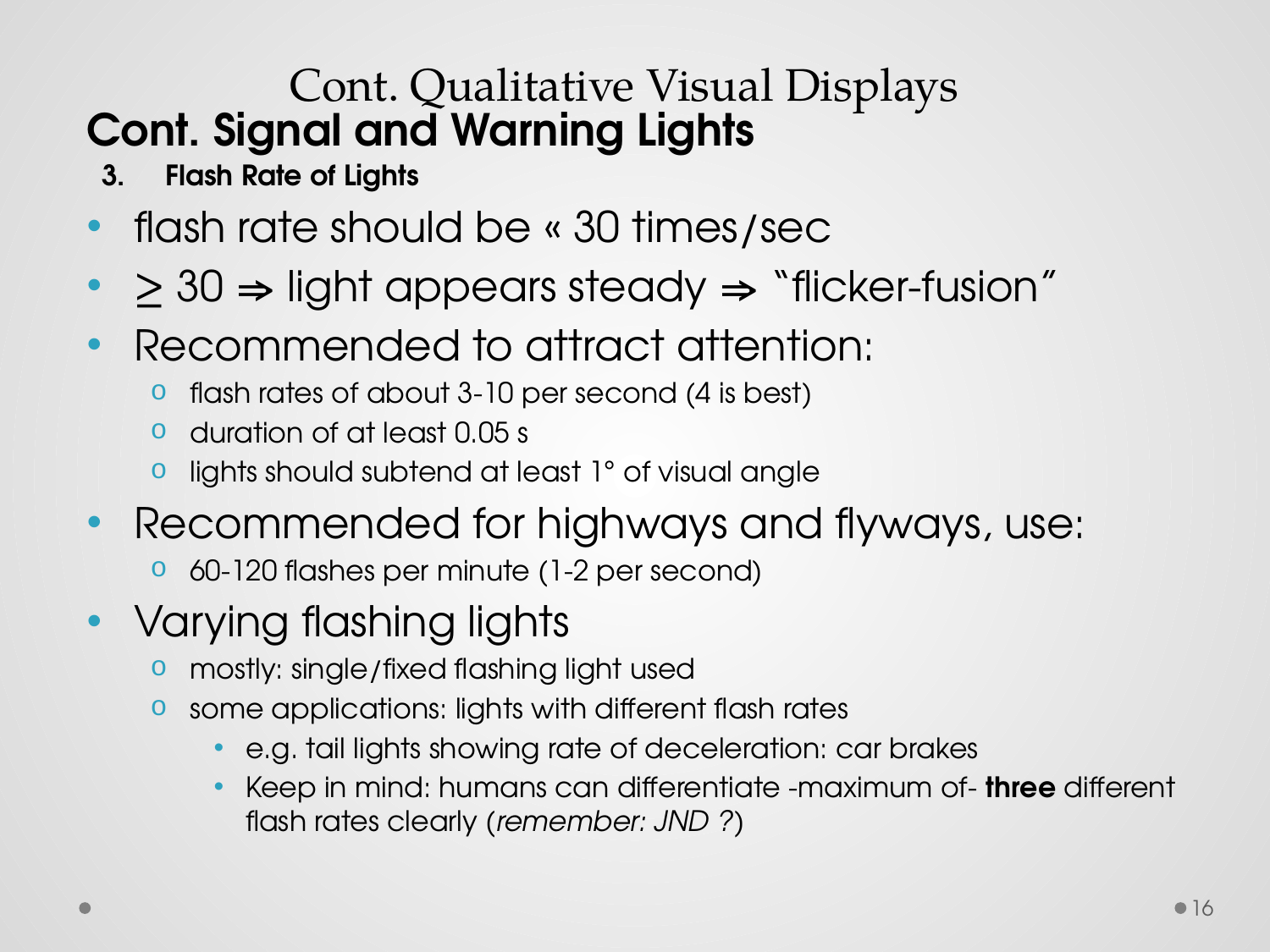

# Cont. Qualitative Visual Displays

Cont. Signal and Warning Lights
Flash Rate of Lights
flash rate should be « 30 times/sec
≥ 30 ⇒ light appears steady ⇒ “flicker-fusion”
Recommended to attract attention:
flash rates of about 3-10 per second (4 is best)
duration of at least 0.05 s
lights should subtend at least 1° of visual angle
Recommended for highways and flyways, use:
60-120 flashes per minute (1-2 per second)
Varying flashing lights
mostly: single/fixed flashing light used
some applications: lights with different flash rates
e.g. tail lights showing rate of deceleration: car brakes
Keep in mind: humans can differentiate -maximum of- three different flash rates clearly (remember: JND ?)
16